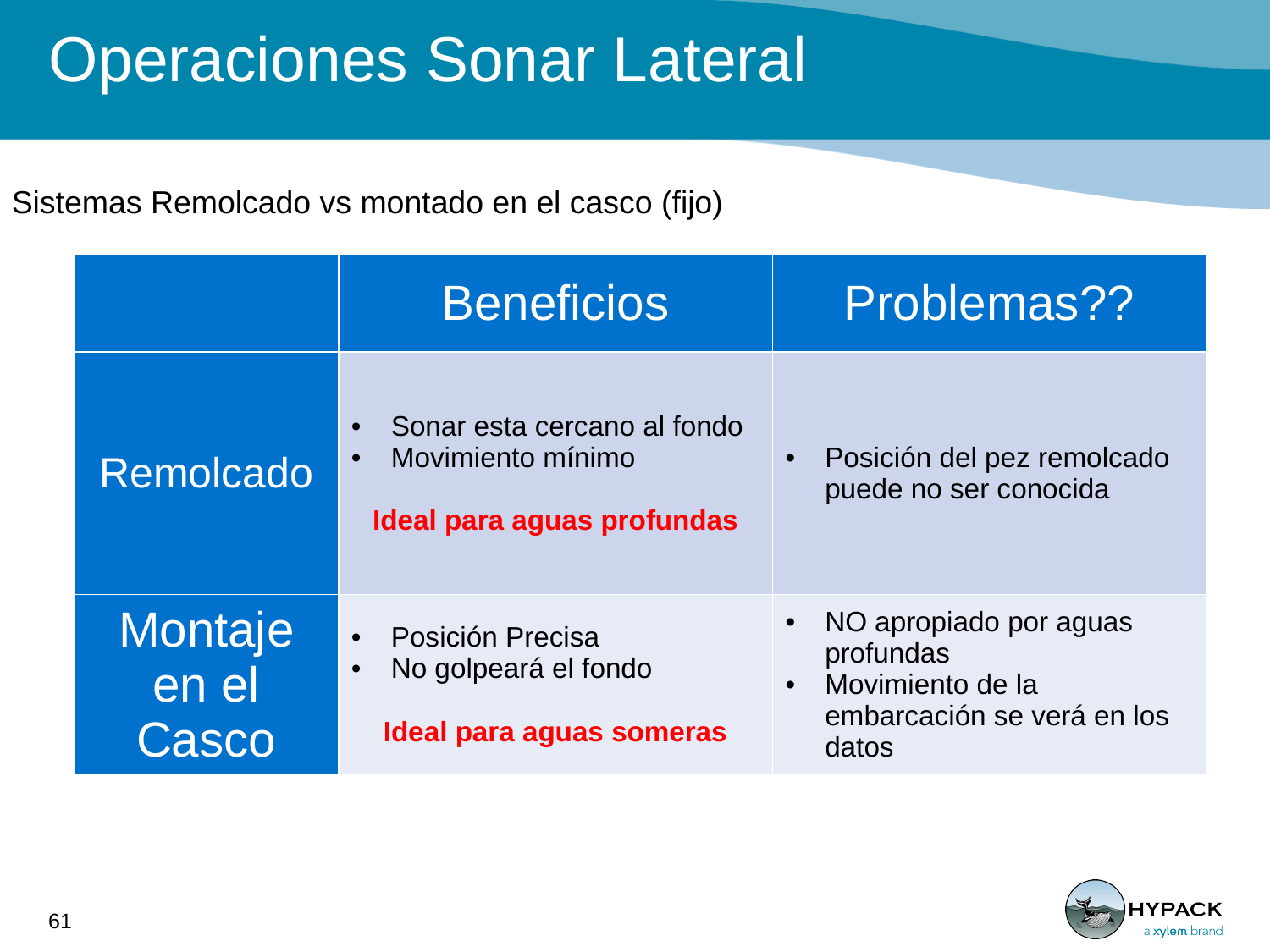

# Operaciones Sonar Lateral
Sistemas Remolcado vs montado en el casco (fijo)
|  | Beneficios | Problemas?? |
| --- | --- | --- |
| Remolcado | Sonar esta cercano al fondo Movimiento mínimo Ideal para aguas profundas | Posición del pez remolcado puede no ser conocida |
| Montaje en el Casco | Posición Precisa No golpeará el fondo Ideal para aguas someras | NO apropiado por aguas profundas Movimiento de la embarcación se verá en los datos |
61